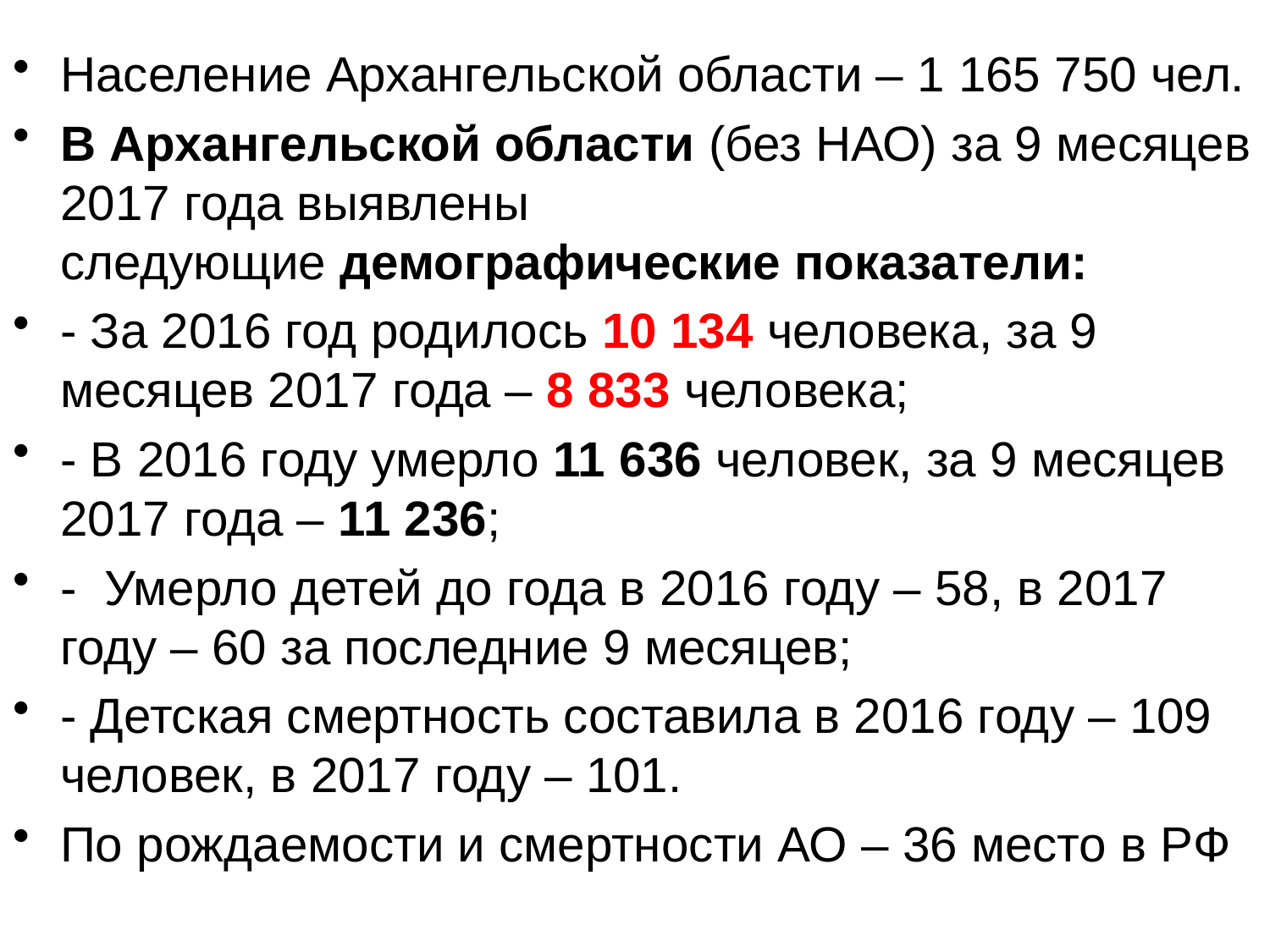

Население Архангельской области – 1 165 750 чел.
В Архангельской области (без НАО) за 9 месяцев 2017 года выявлены следующие демографические показатели:
- За 2016 год родилось 10 134 человека, за 9 месяцев 2017 года – 8 833 человека;
- В 2016 году умерло 11 636 человек, за 9 месяцев 2017 года – 11 236;
-  Умерло детей до года в 2016 году – 58, в 2017 году – 60 за последние 9 месяцев;
- Детская смертность составила в 2016 году – 109 человек, в 2017 году – 101.
По рождаемости и смертности АО – 36 место в РФ
#